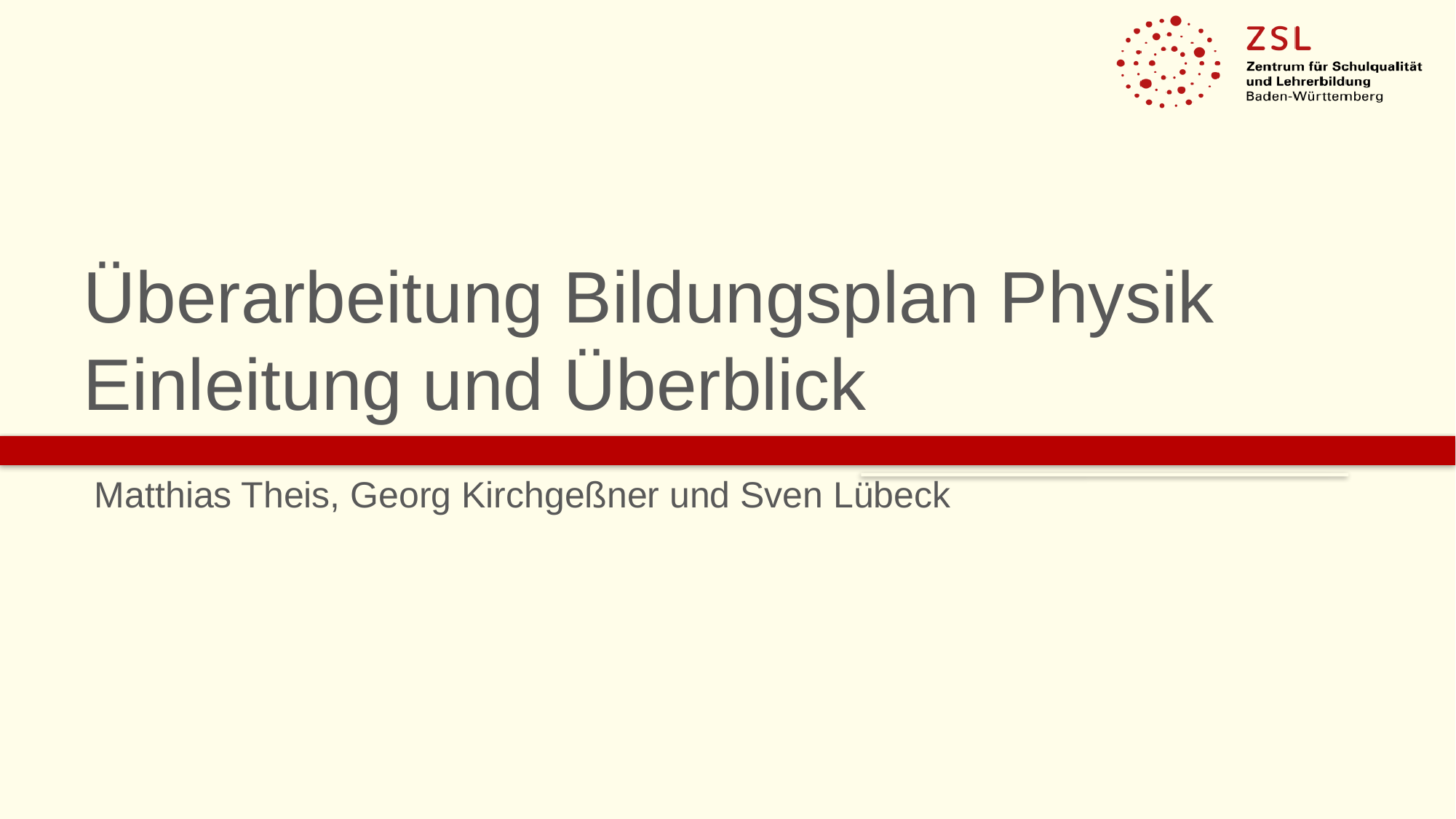

# Überarbeitung Bildungsplan Physik Einleitung und Überblick
Matthias Theis, Georg Kirchgeßner und Sven Lübeck